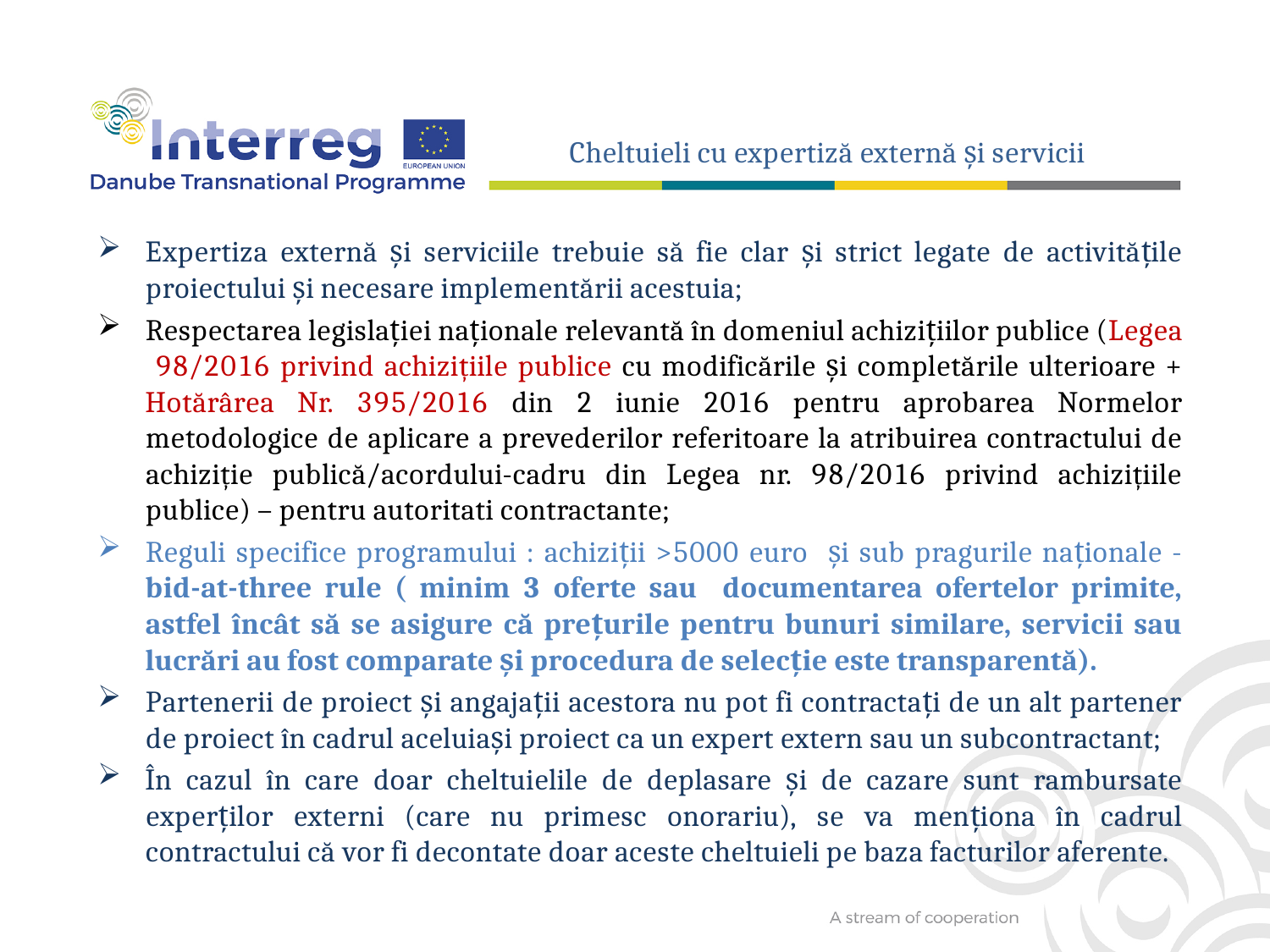

Cheltuieli cu expertiză externă și servicii
Expertiza externă și serviciile trebuie să fie clar și strict legate de activitățile proiectului și necesare implementării acestuia;
Respectarea legislației naționale relevantă în domeniul achizițiilor publice (Legea  98/2016 privind achiziţiile publice cu modificările și completările ulterioare + Hotărârea Nr. 395/2016 din 2 iunie 2016 pentru aprobarea Normelor metodologice de aplicare a prevederilor referitoare la atribuirea contractului de achiziţie publică/acordului-cadru din Legea nr. 98/2016 privind achiziţiile publice) – pentru autoritati contractante;
Reguli specifice programului : achiziții >5000 euro  și sub pragurile naționale - bid-at-three rule ( minim 3 oferte sau  documentarea ofertelor primite, astfel încât să se asigure că prețurile pentru bunuri similare, servicii sau lucrări au fost comparate și procedura de selecție este transparentă).
Partenerii de proiect și angajații acestora nu pot fi contractați de un alt partener de proiect în cadrul aceluiași proiect ca un expert extern sau un subcontractant;
În cazul în care doar cheltuielile de deplasare și de cazare sunt rambursate experților externi (care nu primesc onorariu), se va menționa în cadrul contractului că vor fi decontate doar aceste cheltuieli pe baza facturilor aferente.